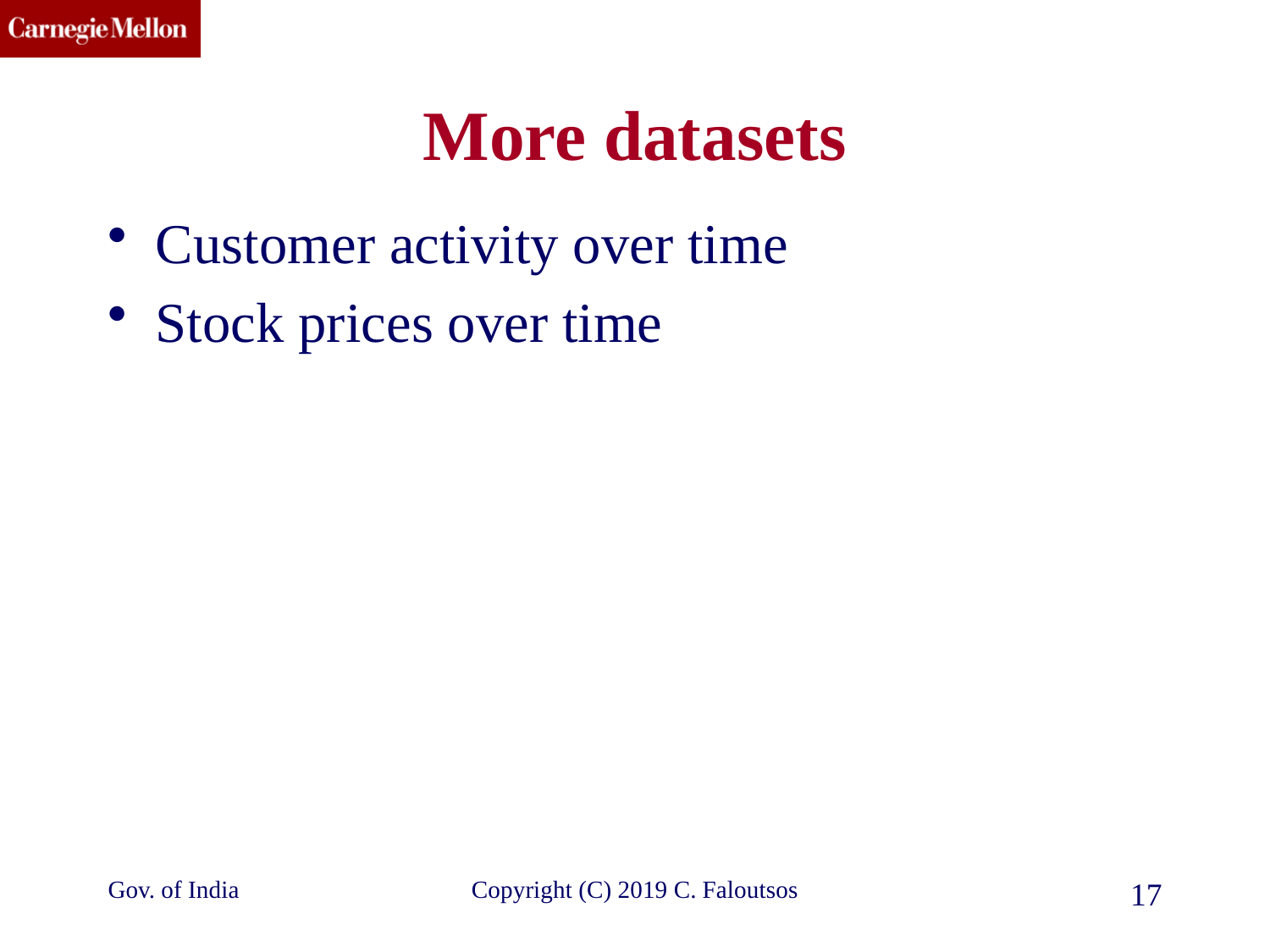

# More datasets
Customer activity over time
Stock prices over time
Gov. of India
Copyright (C) 2019 C. Faloutsos
17